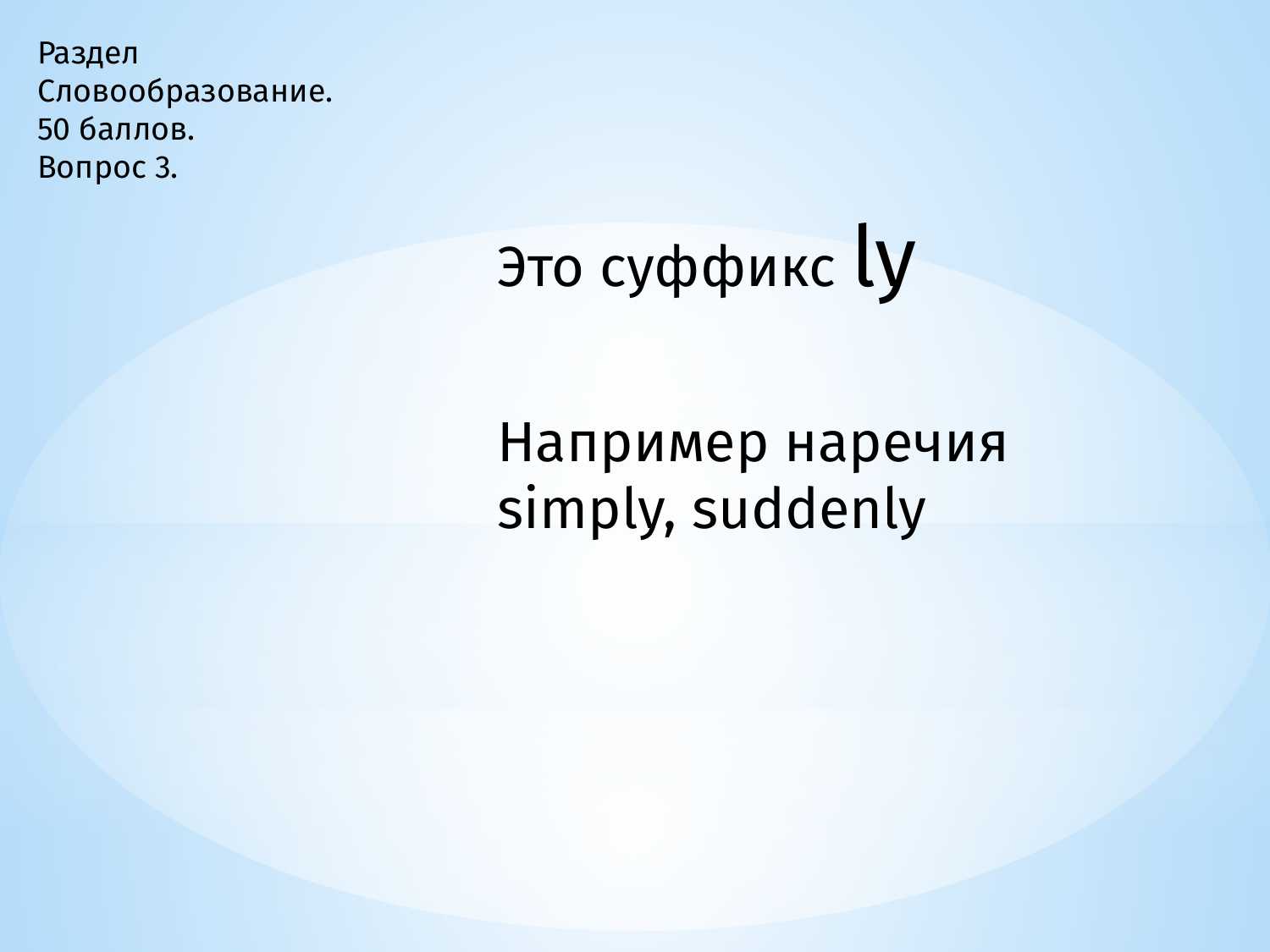

Раздел
Словообразование.
50 баллов.
Вопрос 3.
Это суффикс ly

Например наречия
simply, suddenly